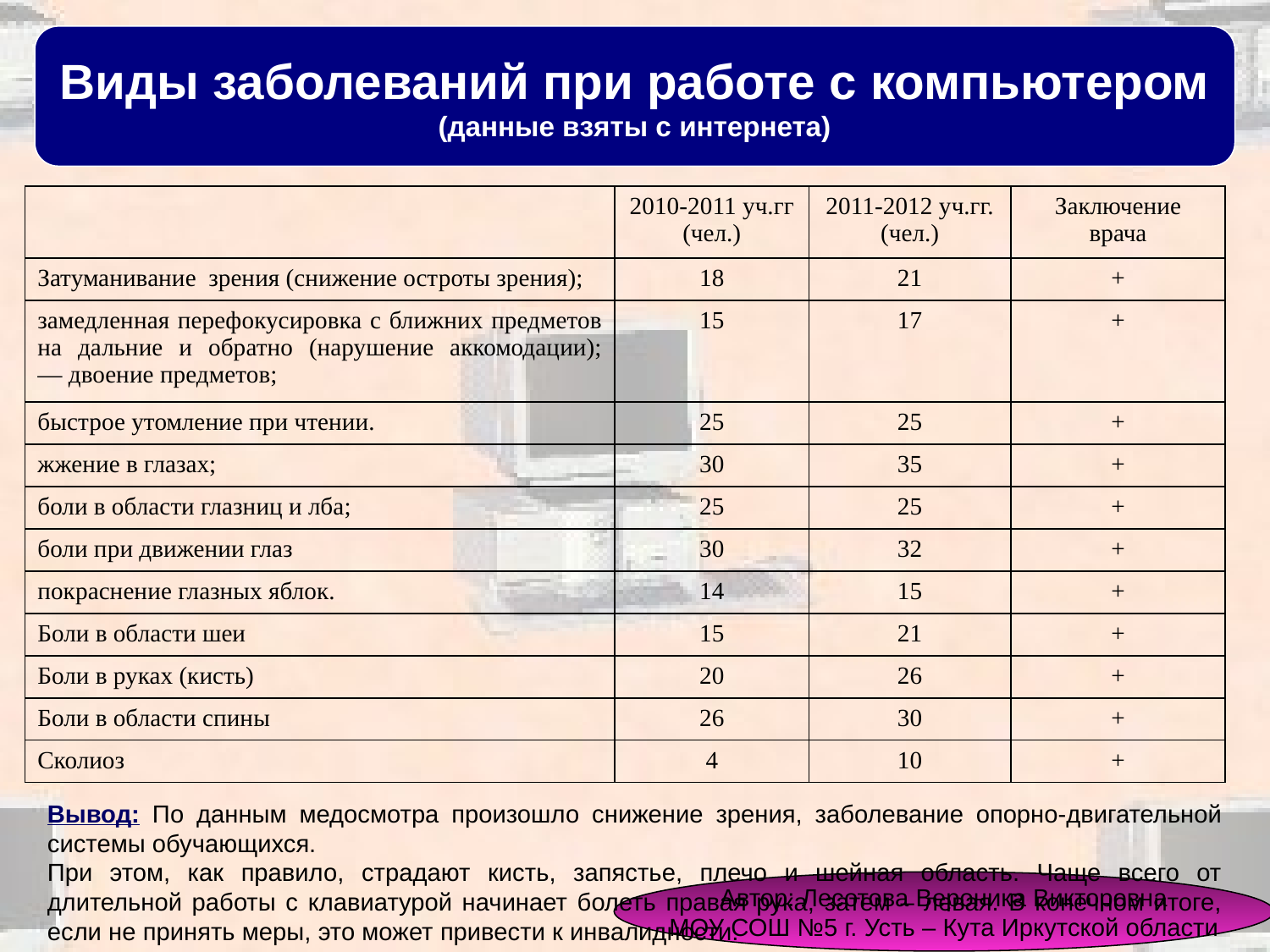

Виды заболеваний при работе с компьютером
(данные взяты с интернета)
|  | 2010-2011 уч.гг (чел.) | 2011-2012 уч.гг. (чел.) | Заключение врача |
| --- | --- | --- | --- |
| Затуманивание зрения (снижение остроты зрения); | 18 | 21 | + |
| замедленная перефокусировка с ближних предметов на дальние и обратно (нарушение аккомодации); — двоение предметов; | 15 | 17 | + |
| быстрое утомление при чтении. | 25 | 25 | + |
| жжение в глазах; | 30 | 35 | + |
| боли в области глазниц и лба; | 25 | 25 | + |
| боли при движении глаз | 30 | 32 | + |
| покраснение глазных яблок. | 14 | 15 | + |
| Боли в области шеи | 15 | 21 | + |
| Боли в руках (кисть) | 20 | 26 | + |
| Боли в области спины | 26 | 30 | + |
| Сколиоз | 4 | 10 | + |

Вывод: По данным медосмотра произошло снижение зрения, заболевание опорно-двигательной системы обучающихся.
При этом, как правило, страдают кисть, запястье, плечо и шейная область. Чаще всего от длительной работы с клавиатурой начинает болеть правая рука, затем – левая. В конечном итоге, если не принять меры, это может привести к инвалидности.
Автор: Лесотова Вероника Викторовна
МОУ СОШ №5 г. Усть – Кута Иркутской области